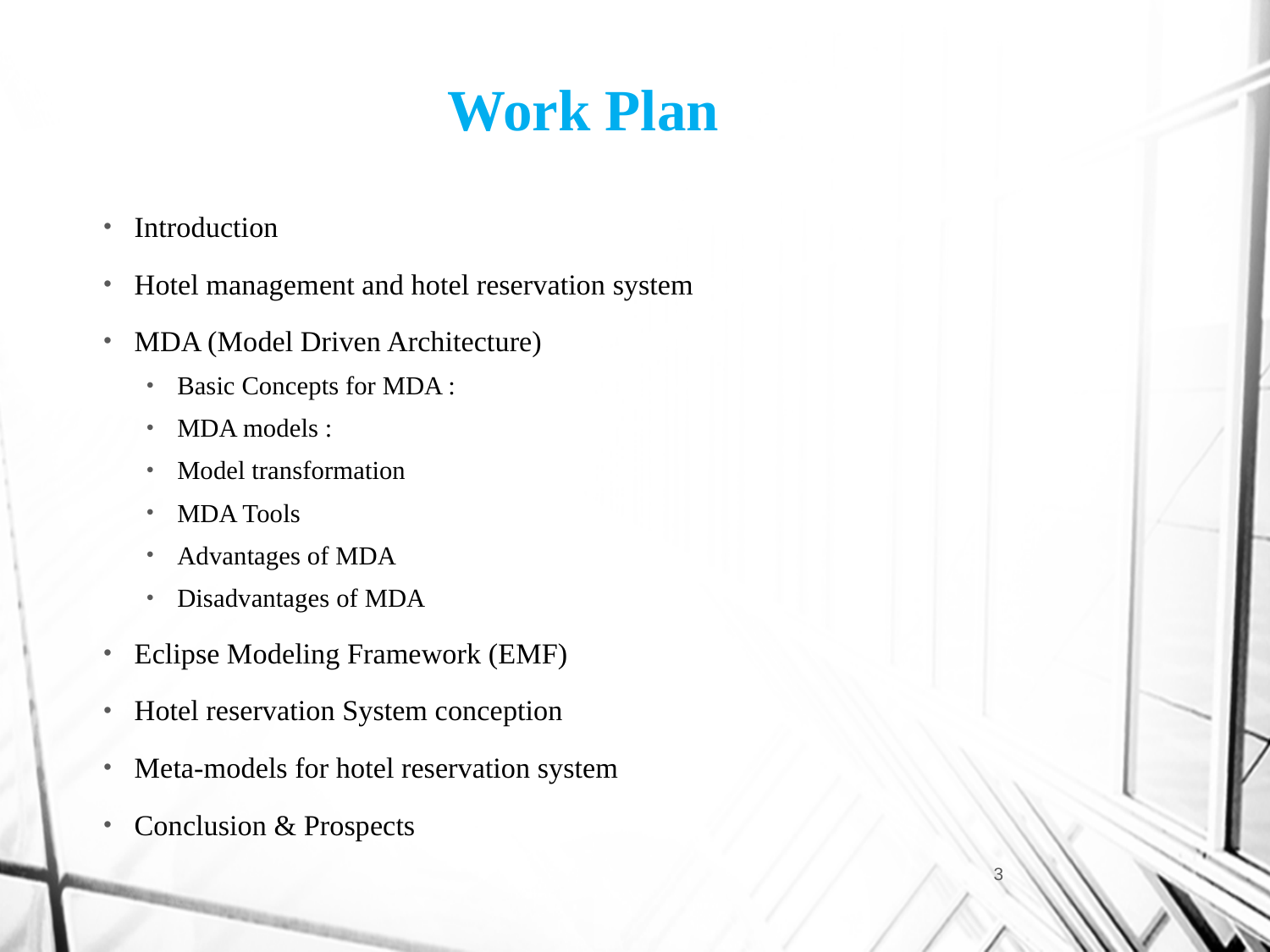

# Work Plan
Introduction
Hotel management and hotel reservation system
MDA (Model Driven Architecture)
Basic Concepts for MDA :
MDA models :
Model transformation
MDA Tools
Advantages of MDA
Disadvantages of MDA
Eclipse Modeling Framework (EMF)
Hotel reservation System conception
Meta-models for hotel reservation system
Conclusion & Prospects

3